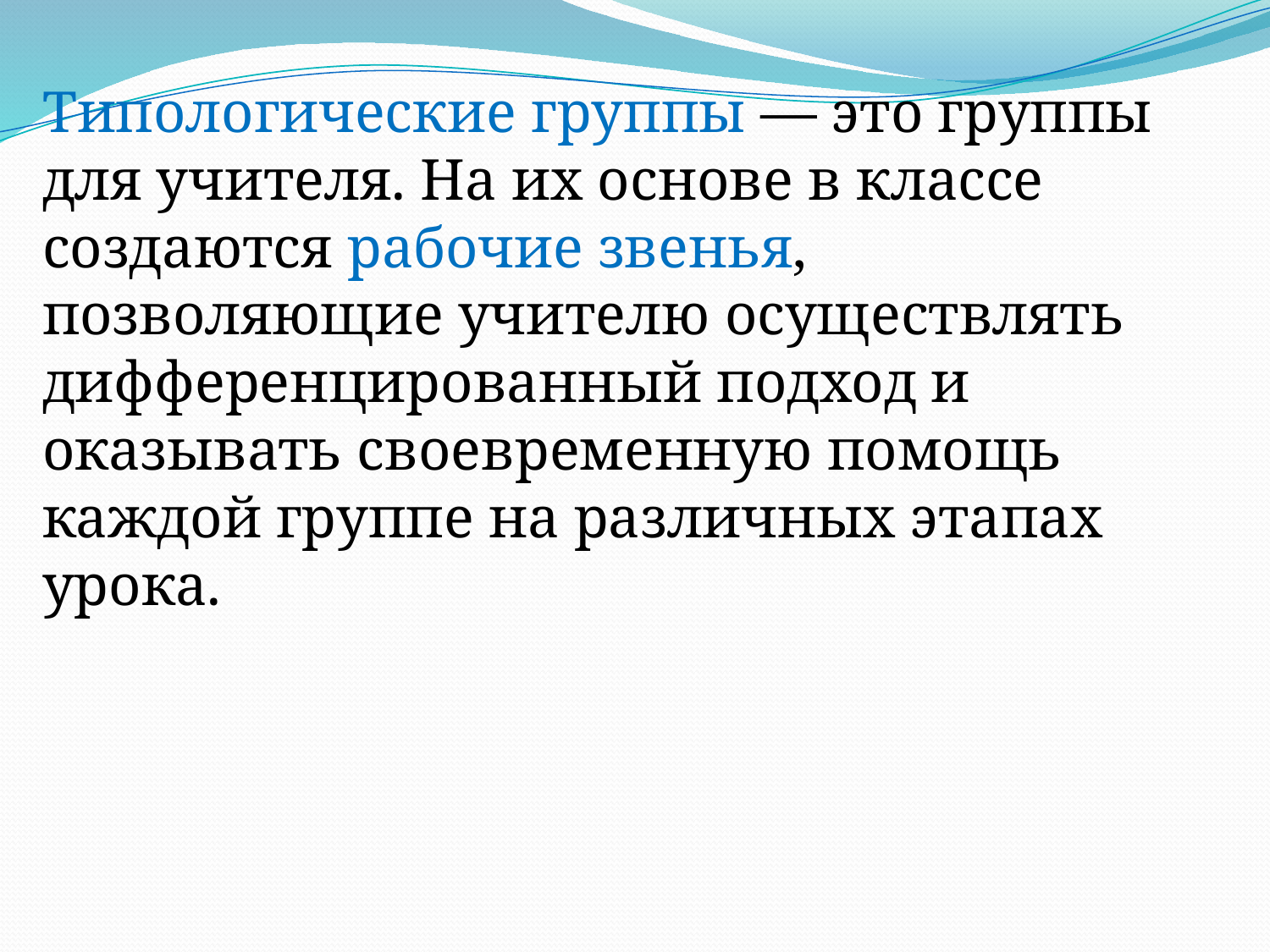

Типологические группы — это группы для учителя. На их основе в классе создаются рабочие звенья, позволяющие учителю осуществлять дифференцированный подход и оказывать своевременную помощь каждой группе на различных этапах урока.